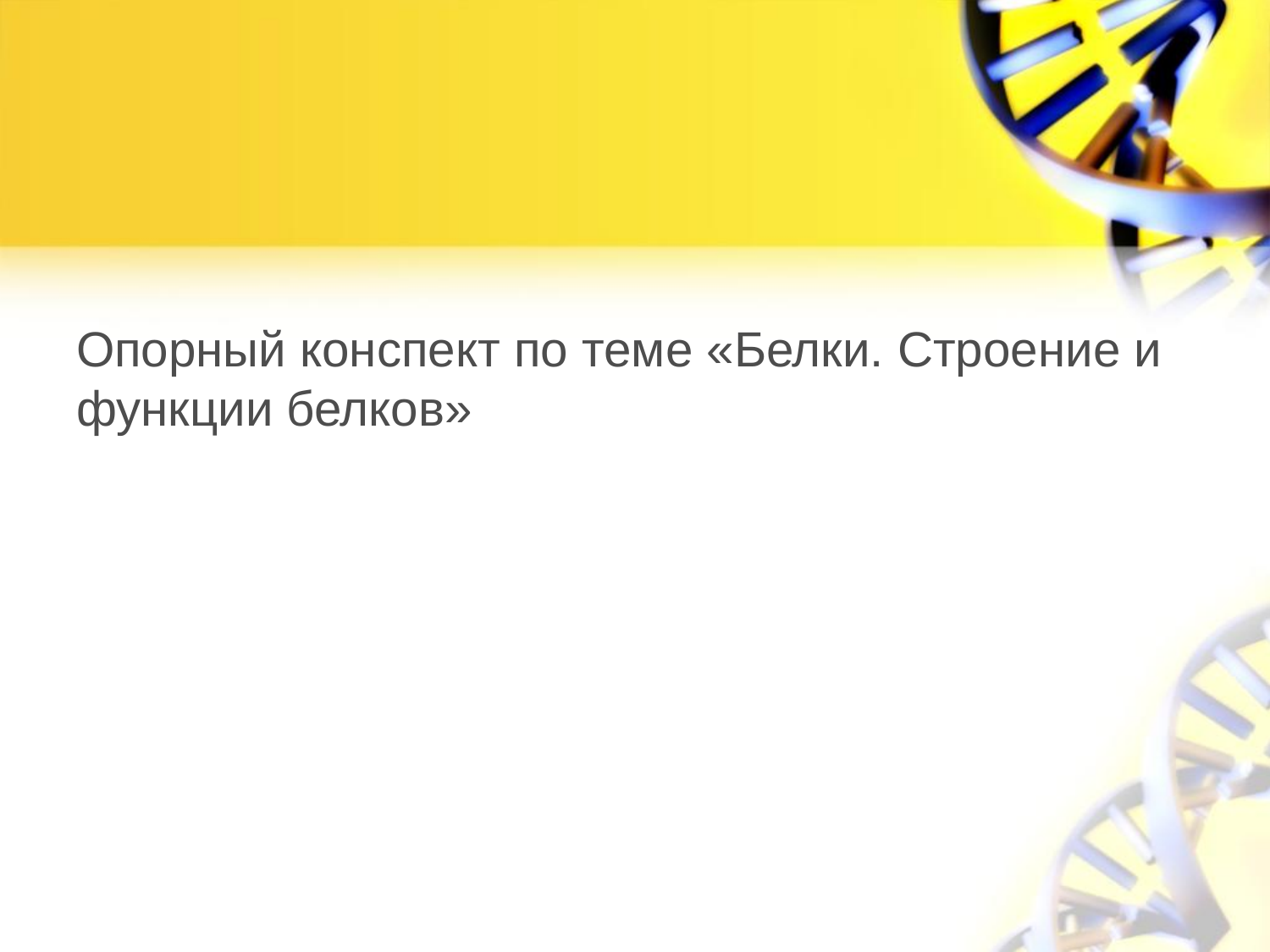

# Опорный конспект по теме «Белки. Строение и функции белков»